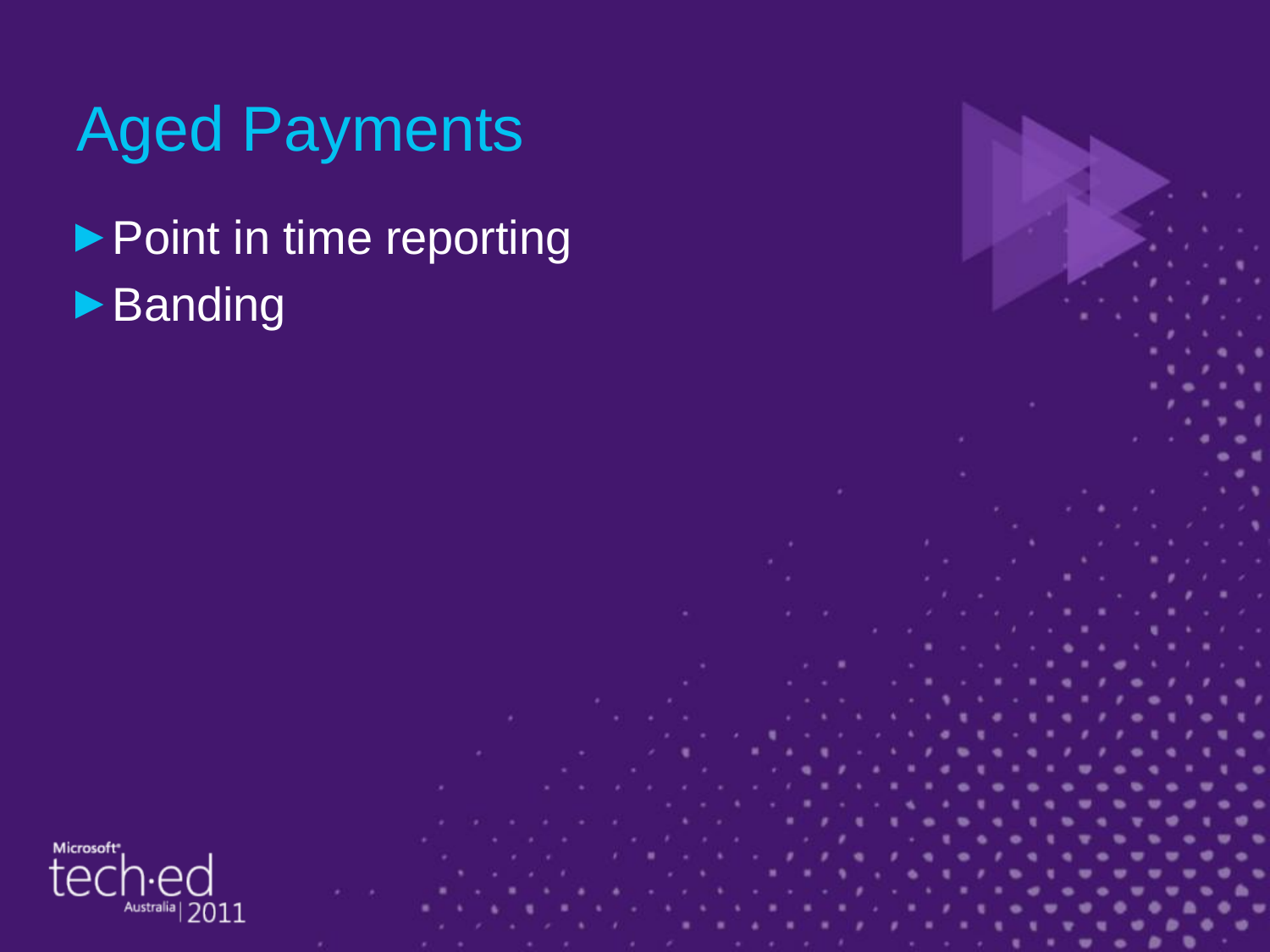

# Aged Payments
Point in time reporting
Banding